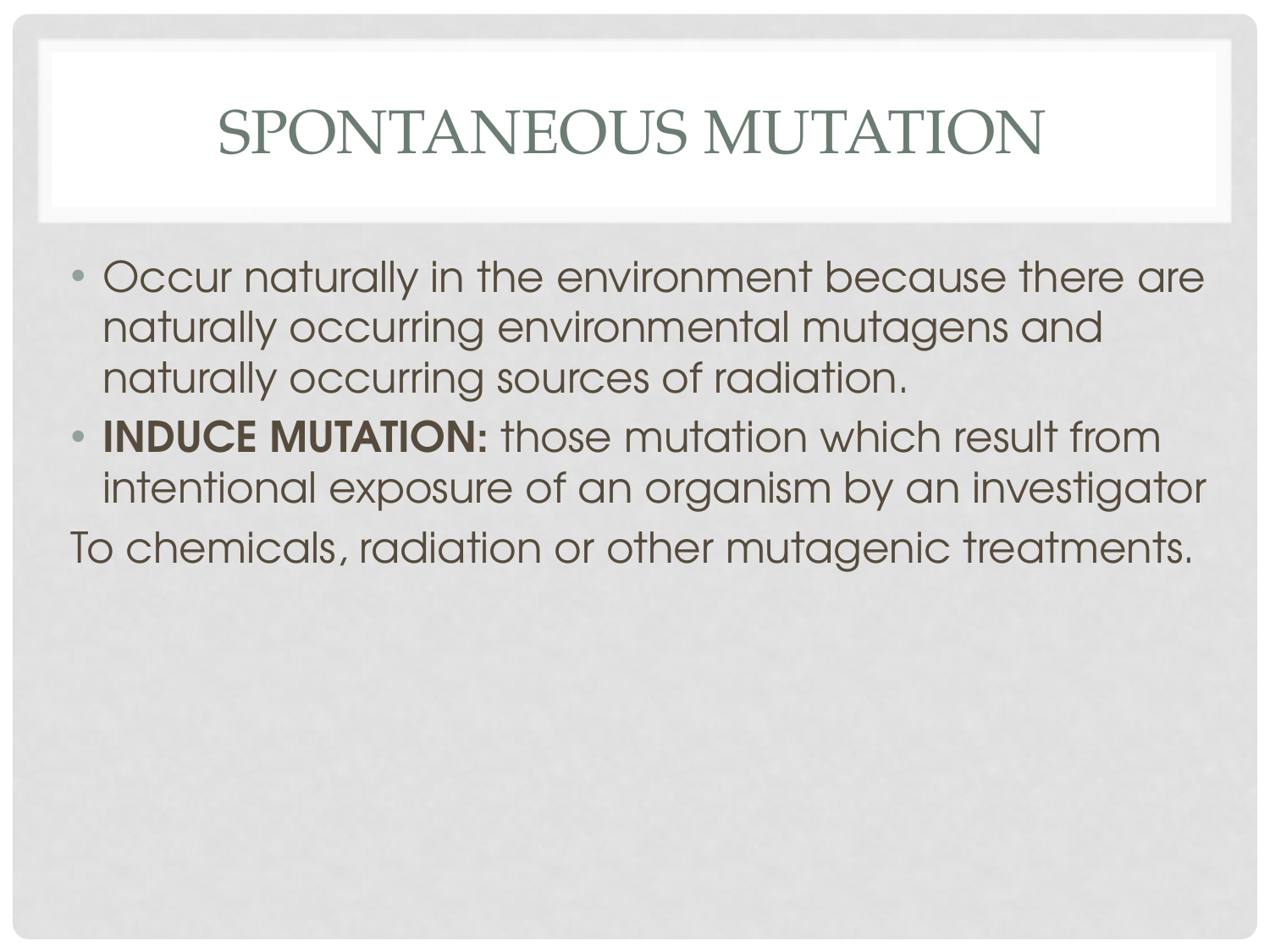

# Spontaneous mutation
Occur naturally in the environment because there are naturally occurring environmental mutagens and naturally occurring sources of radiation.
INDUCE MUTATION: those mutation which result from intentional exposure of an organism by an investigator
To chemicals, radiation or other mutagenic treatments.